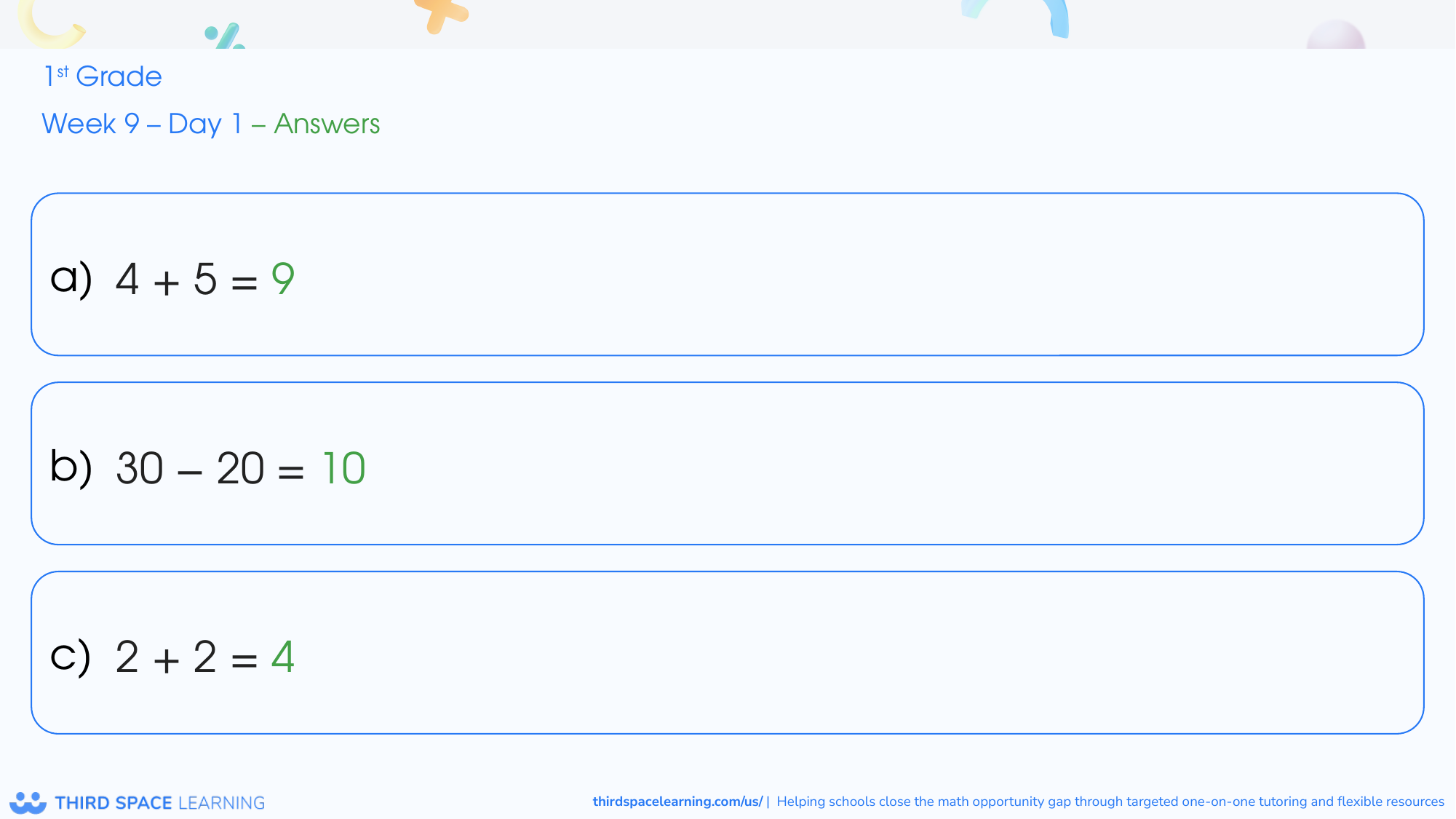

1st Grade
Week 9 – Day 1 – Answers
4 + 5 = 9
30 − 20 = 10
2 + 2 = 4